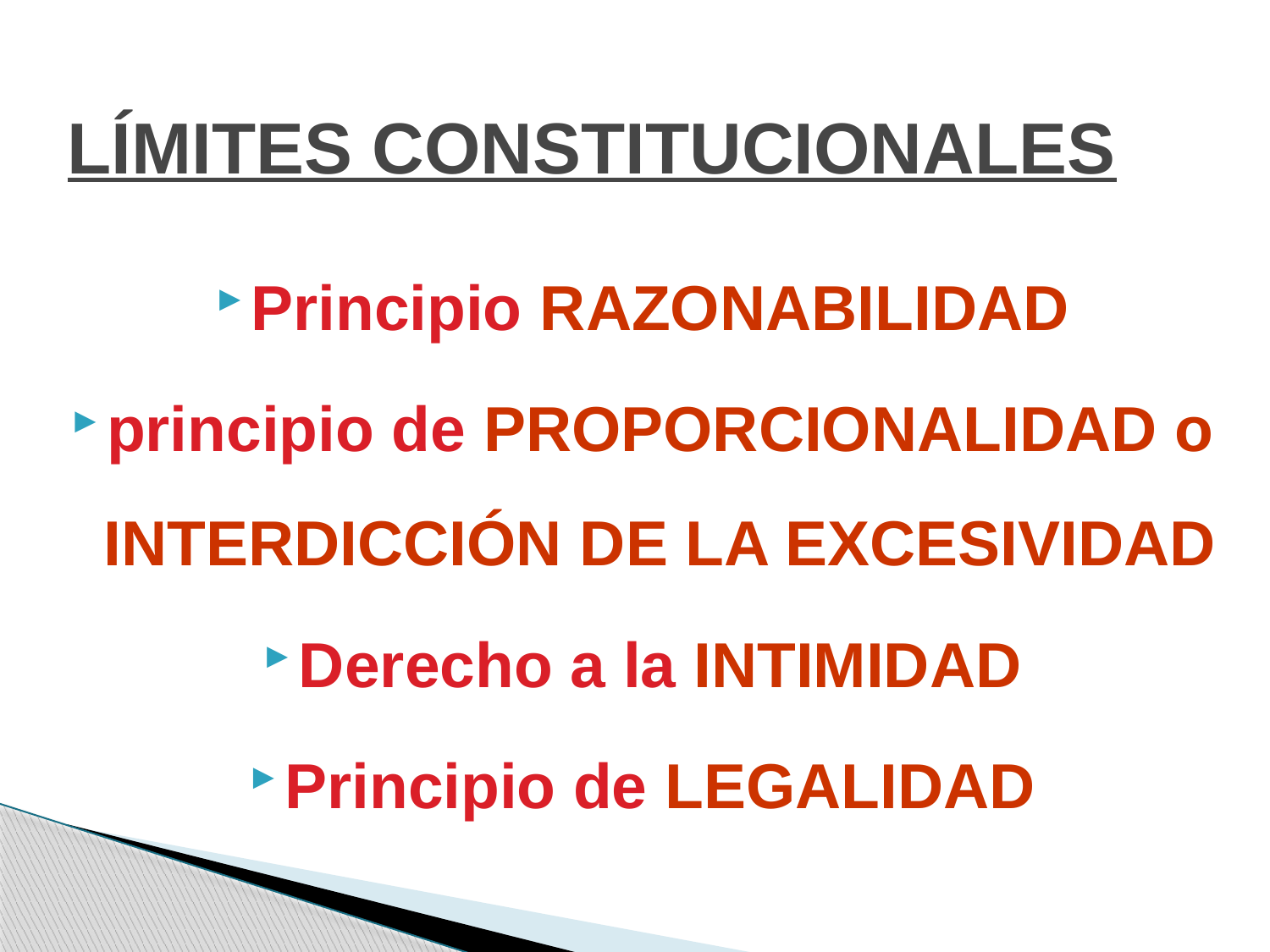

# LÍMITES CONSTITUCIONALES

Principio RAZONABILIDAD
principio de PROPORCIONALIDAD o INTERDICCIÓN DE LA EXCESIVIDAD
Derecho a la INTIMIDAD
Principio de LEGALIDAD